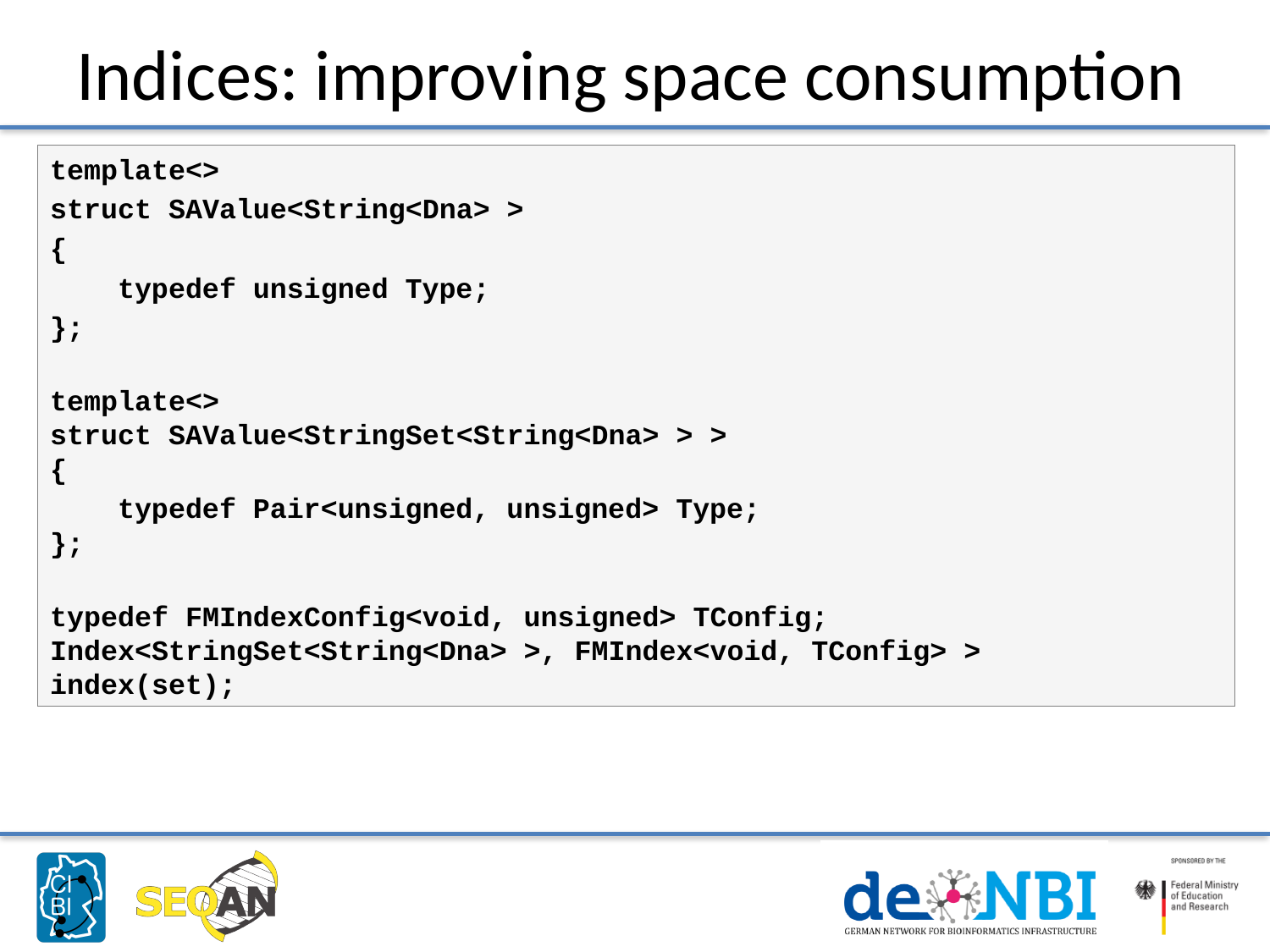

# Indices: improving space consumption
template<>
struct SAValue<String<Dna> >
{
    typedef unsigned Type;
};

template<>
struct SAValue<StringSet<String<Dna> > >
{
    typedef Pair<unsigned, unsigned> Type;
};

typedef FMIndexConfig<void, unsigned> TConfig;
Index<StringSet<String<Dna> >, FMIndex<void, TConfig> > 	index(set);